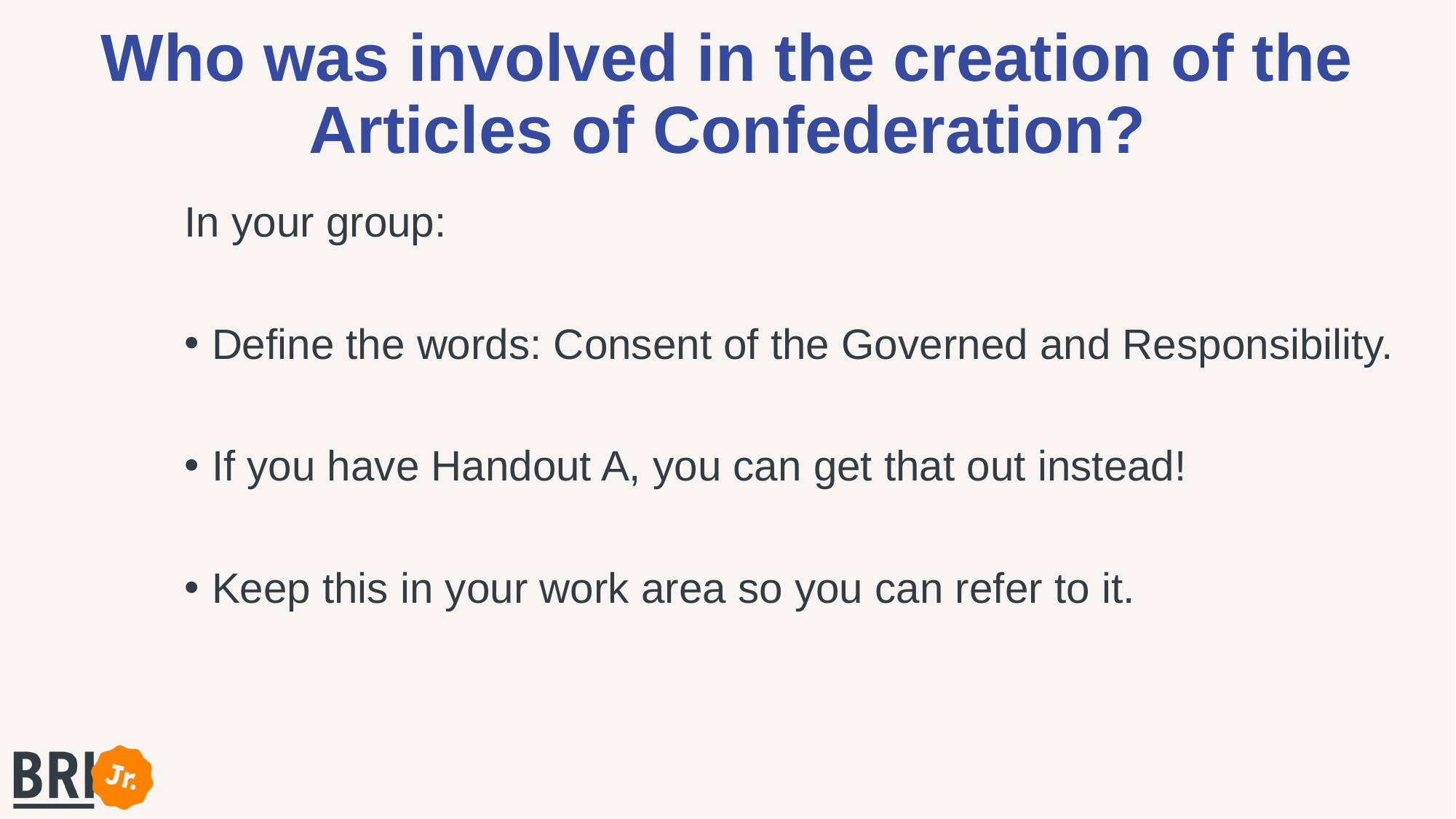

# Who was involved in the creation of the Articles of Confederation?
In your group:

Define the words: Consent of the Governed and Responsibility.

If you have Handout A, you can get that out instead!

Keep this in your work area so you can refer to it.